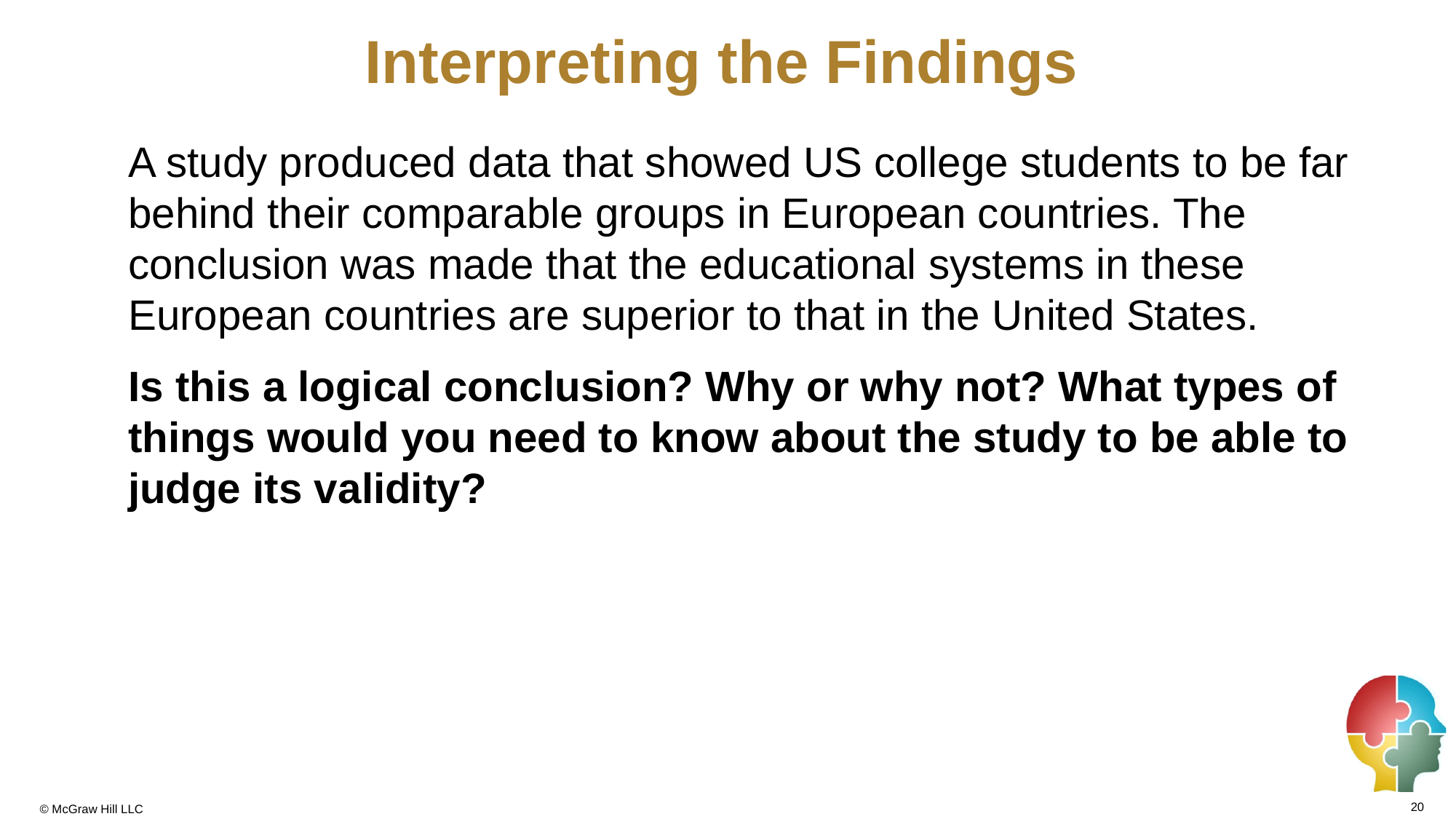

# Interpreting the Findings
A study produced data that showed US college students to be far behind their comparable groups in European countries. The conclusion was made that the educational systems in these European countries are superior to that in the United States.
Is this a logical conclusion? Why or why not? What types of things would you need to know about the study to be able to judge its validity?
20